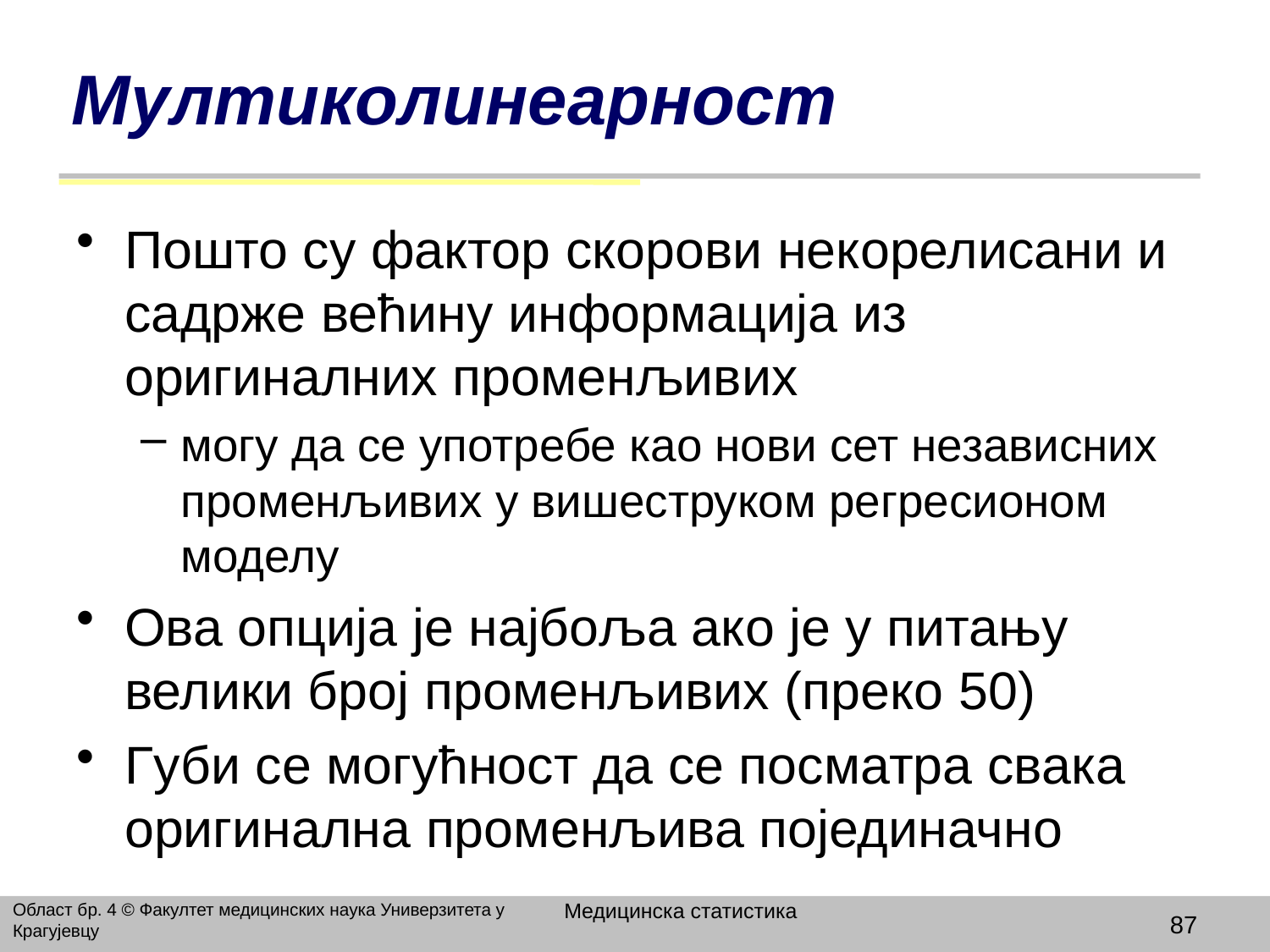

# Мултиколинеарност
Пошто су фактор скорови некорелисани и садрже већину информација из оригиналних променљивих
могу да се употребе као нови сет независних променљивих у вишеструком регресионом моделу
Ова опција је најбоља ако је у питању велики број променљивих (преко 50)
Губи се могућност да се посматра свака оригинална променљива појединачно

Медицинска статистика
Област бр. 4 © Факултет медицинских наука Универзитета у Крагујевцу
87